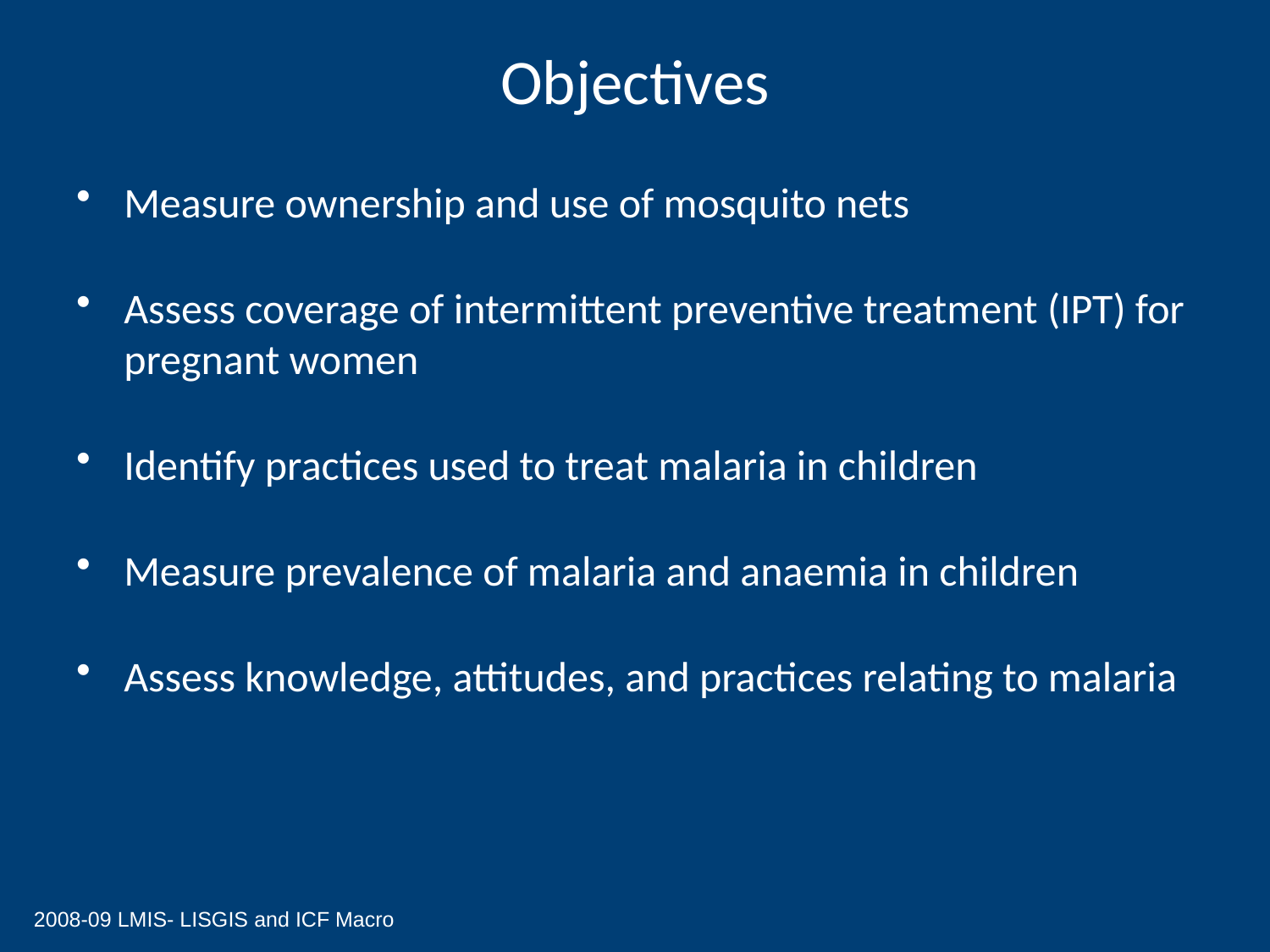

# Objectives
Measure ownership and use of mosquito nets
Assess coverage of intermittent preventive treatment (IPT) for pregnant women
Identify practices used to treat malaria in children
Measure prevalence of malaria and anaemia in children
Assess knowledge, attitudes, and practices relating to malaria
2008-09 LMIS- LISGIS and ICF Macro